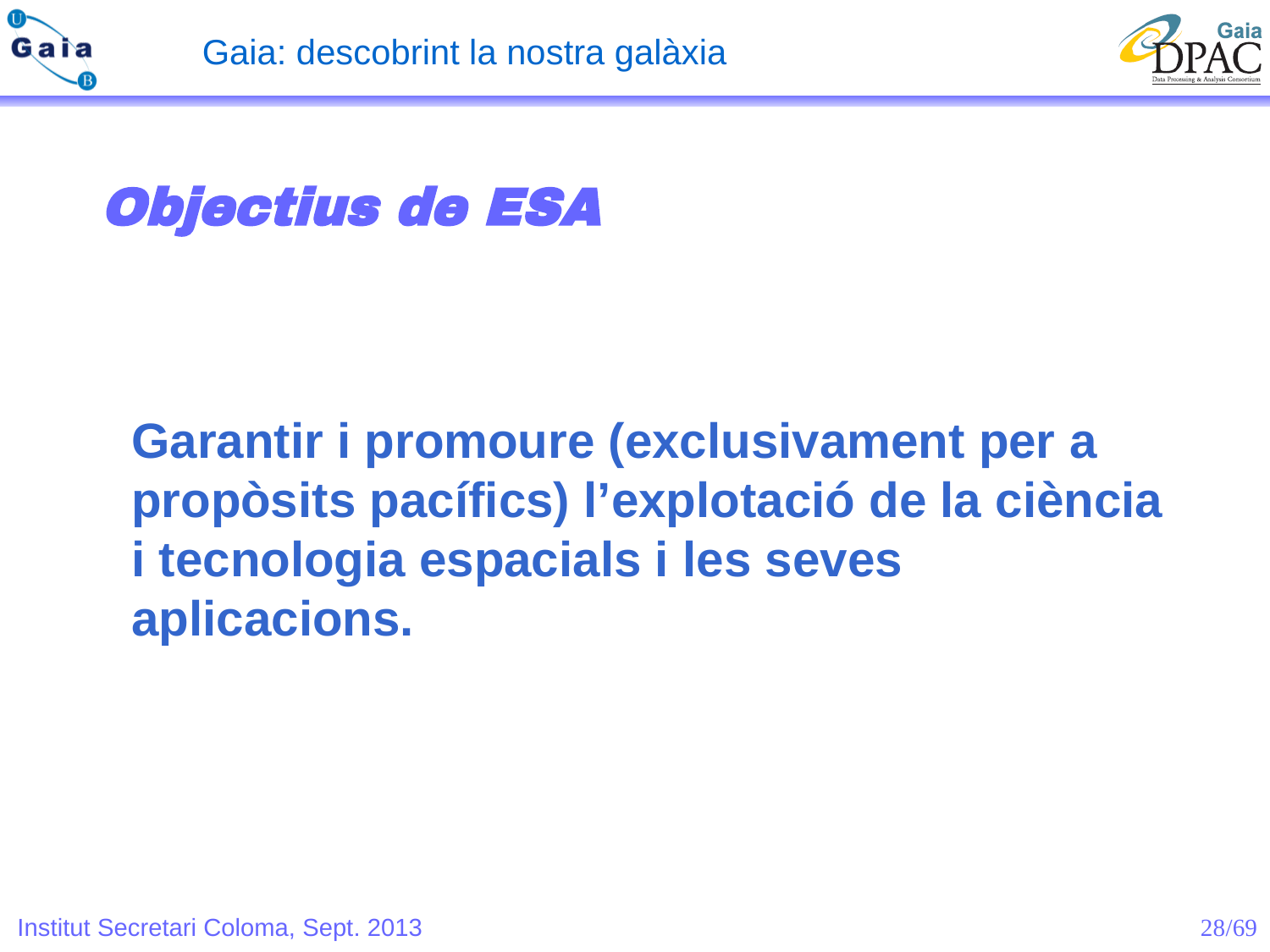

Objectius de ESA
Garantir i promoure (exclusivament per a propòsits pacífics) l’explotació de la ciència i tecnologia espacials i les seves aplicacions.